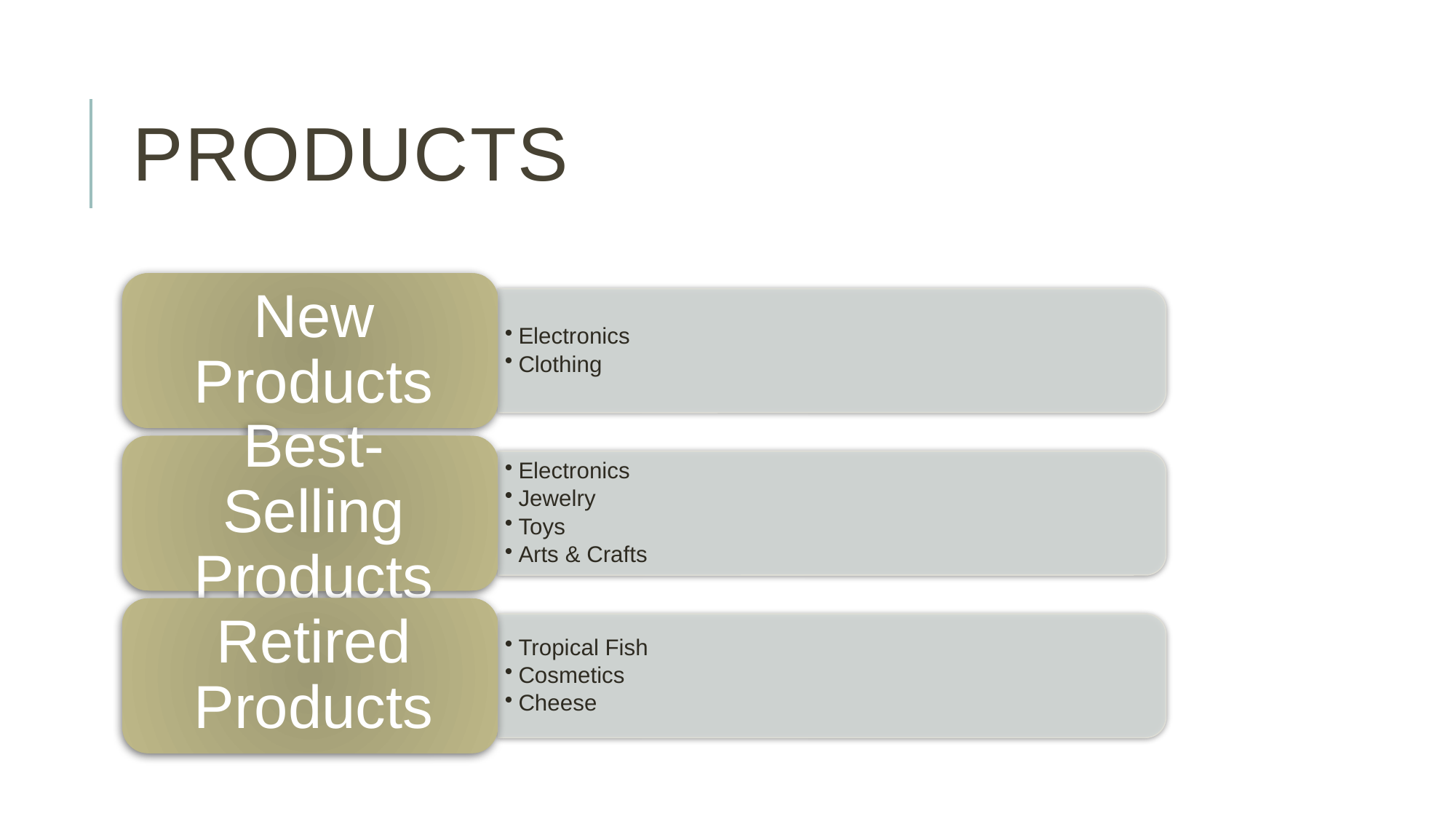

# Products
Electronics
Clothing
New Products
Electronics
Jewelry
Toys
Arts & Crafts
Best-Selling Products
Tropical Fish
Cosmetics
Cheese
Retired Products